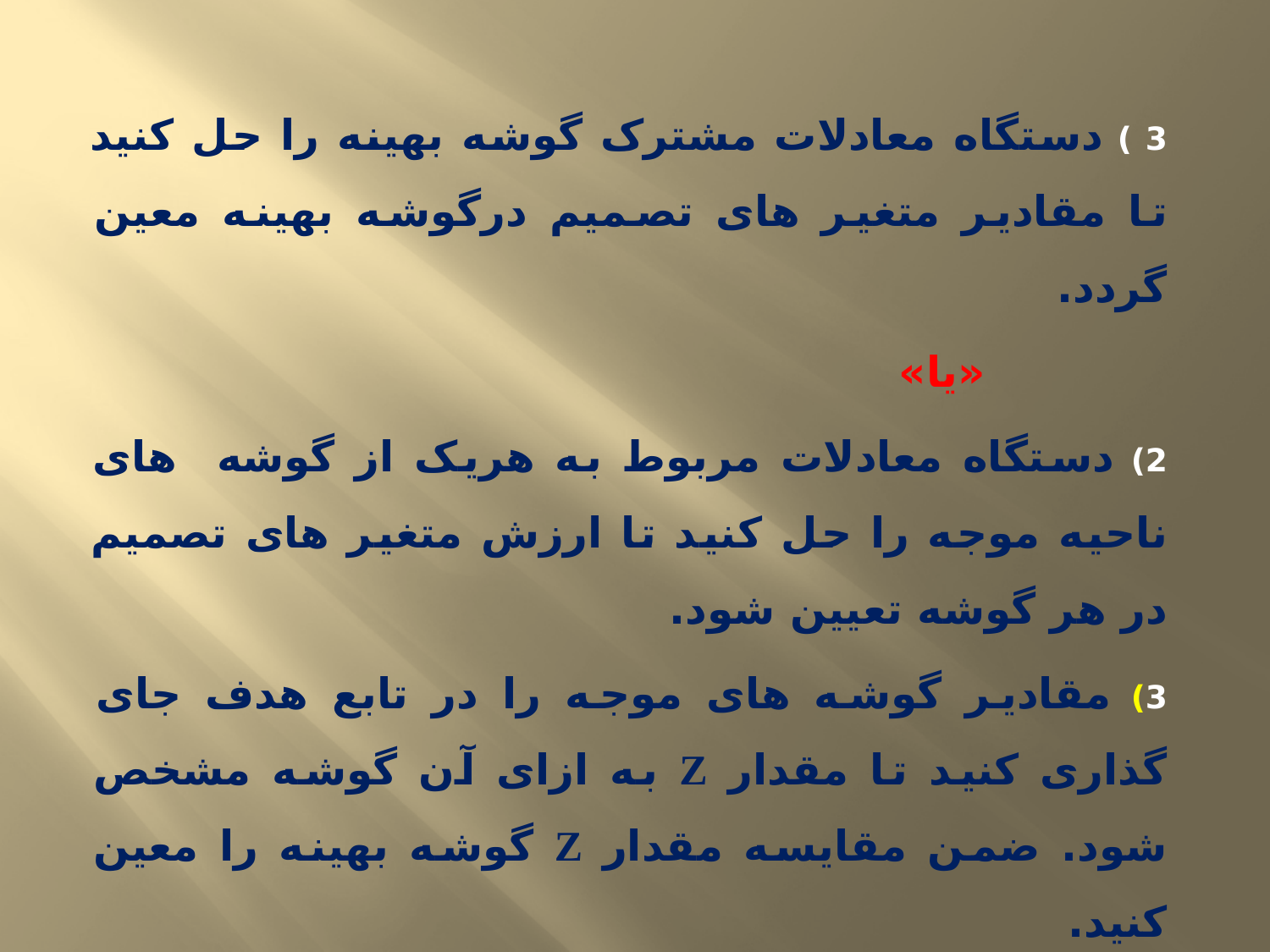

3 ) دستگاه معادلات مشترک گوشه بهینه را حل کنید تا مقادیر متغیر های تصمیم درگوشه بهینه معین گردد.
           «یا»
2) دستگاه معادلات مربوط به هریک از گوشه  های ناحیه موجه را حل کنید تا ارزش متغیر های تصمیم در هر گوشه تعیین شود.
3) مقادیر گوشه های موجه را در تابع هدف جای گذاری کنید تا مقدار Z به ازای آن گوشه مشخص شود. ضمن مقایسه مقدار Z گوشه بهینه را معین کنید.